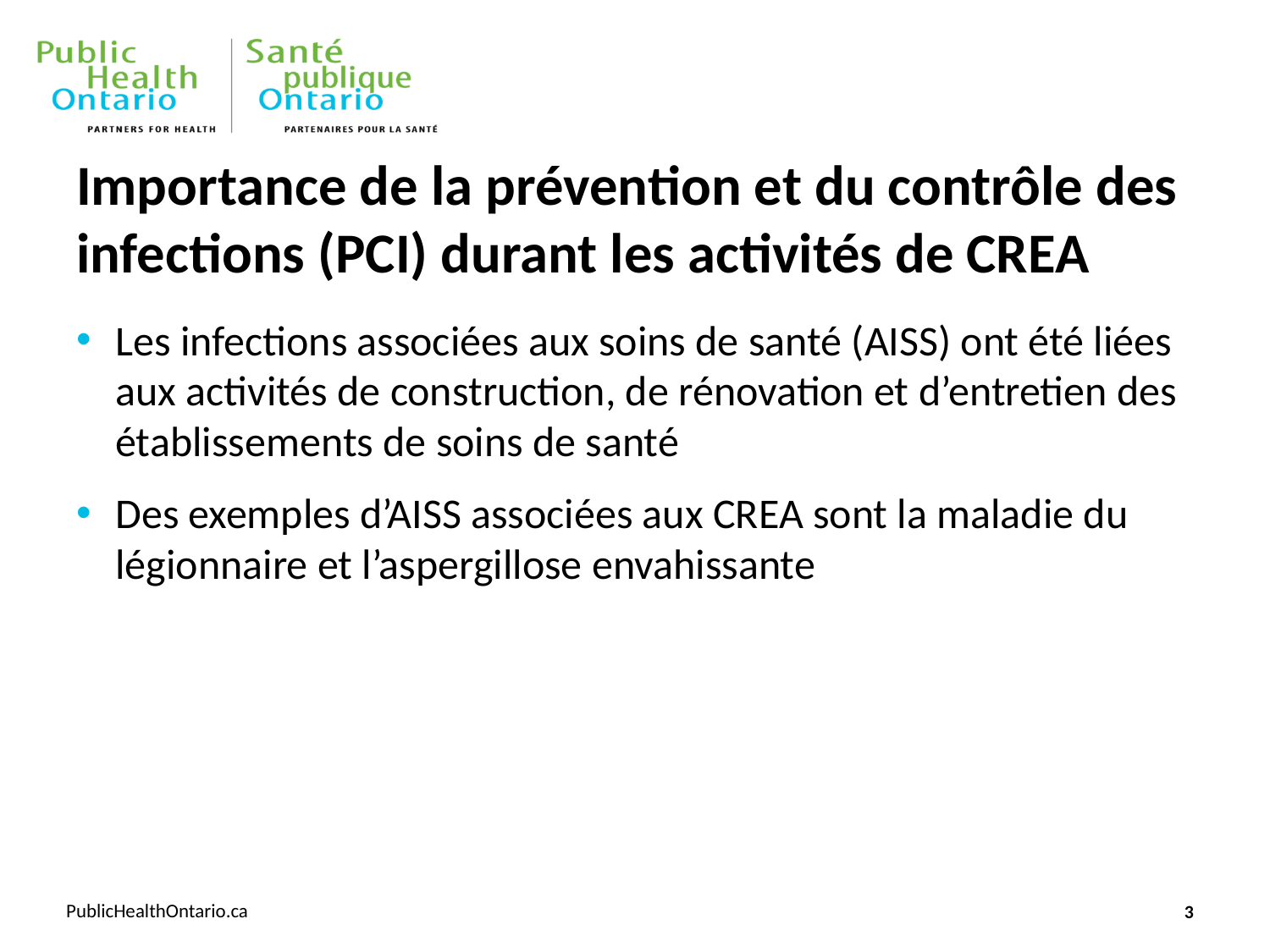

# Importance de la prévention et du contrôle des infections (PCI) durant les activités de CREA
Les infections associées aux soins de santé (AISS) ont été liées aux activités de construction, de rénovation et d’entretien des établissements de soins de santé
Des exemples d’AISS associées aux CREA sont la maladie du légionnaire et l’aspergillose envahissante

3